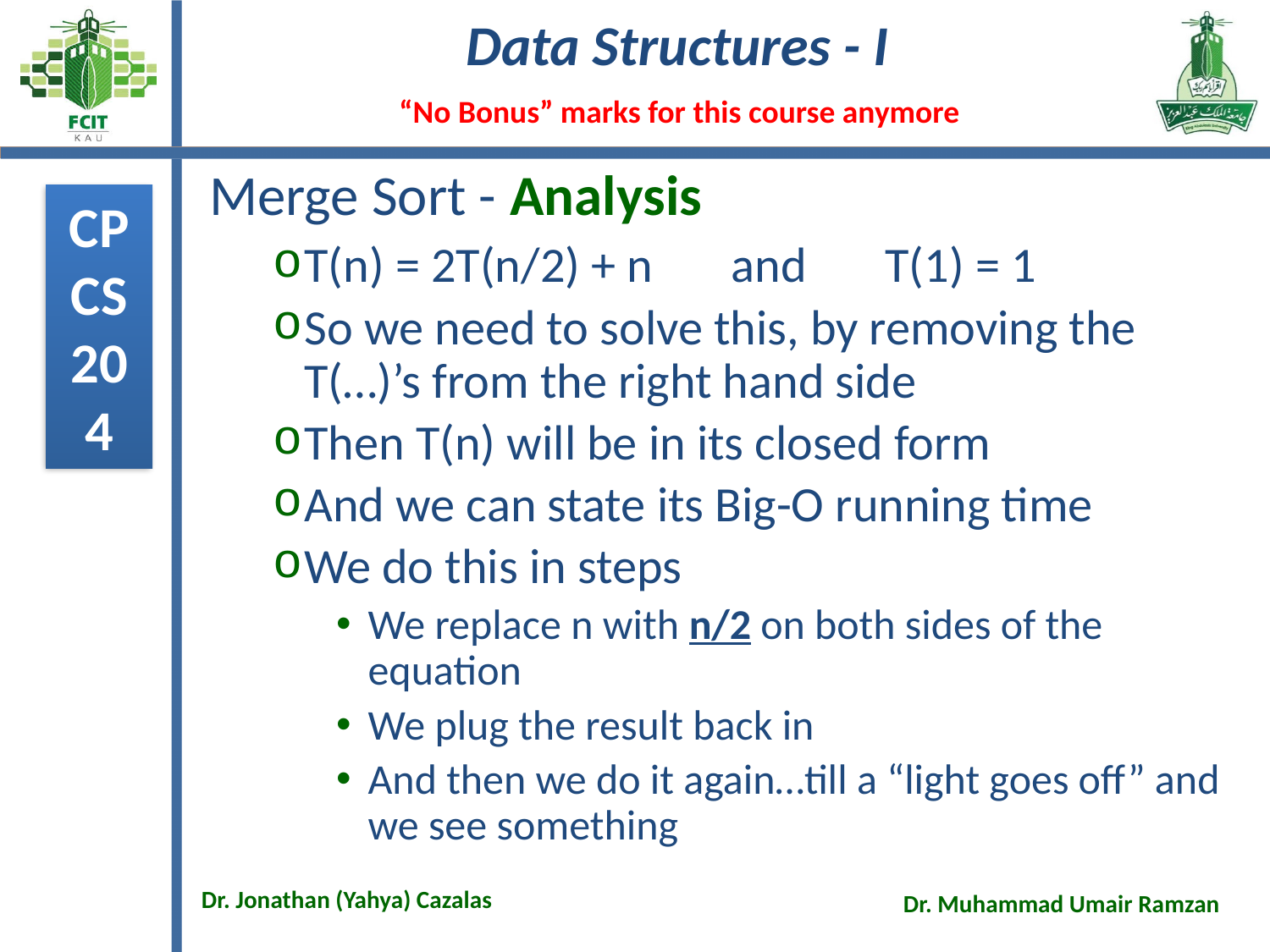

# Merge Sort - Analysis
T(n) = 2T(n/2) + n       and       T(1) = 1
So we need to solve this, by removing the T(…)’s from the right hand side
Then T(n) will be in its closed form
And we can state its Big-O running time
We do this in steps
We replace n with n/2 on both sides of the equation
We plug the result back in
And then we do it again…till a “light goes off” and we see something